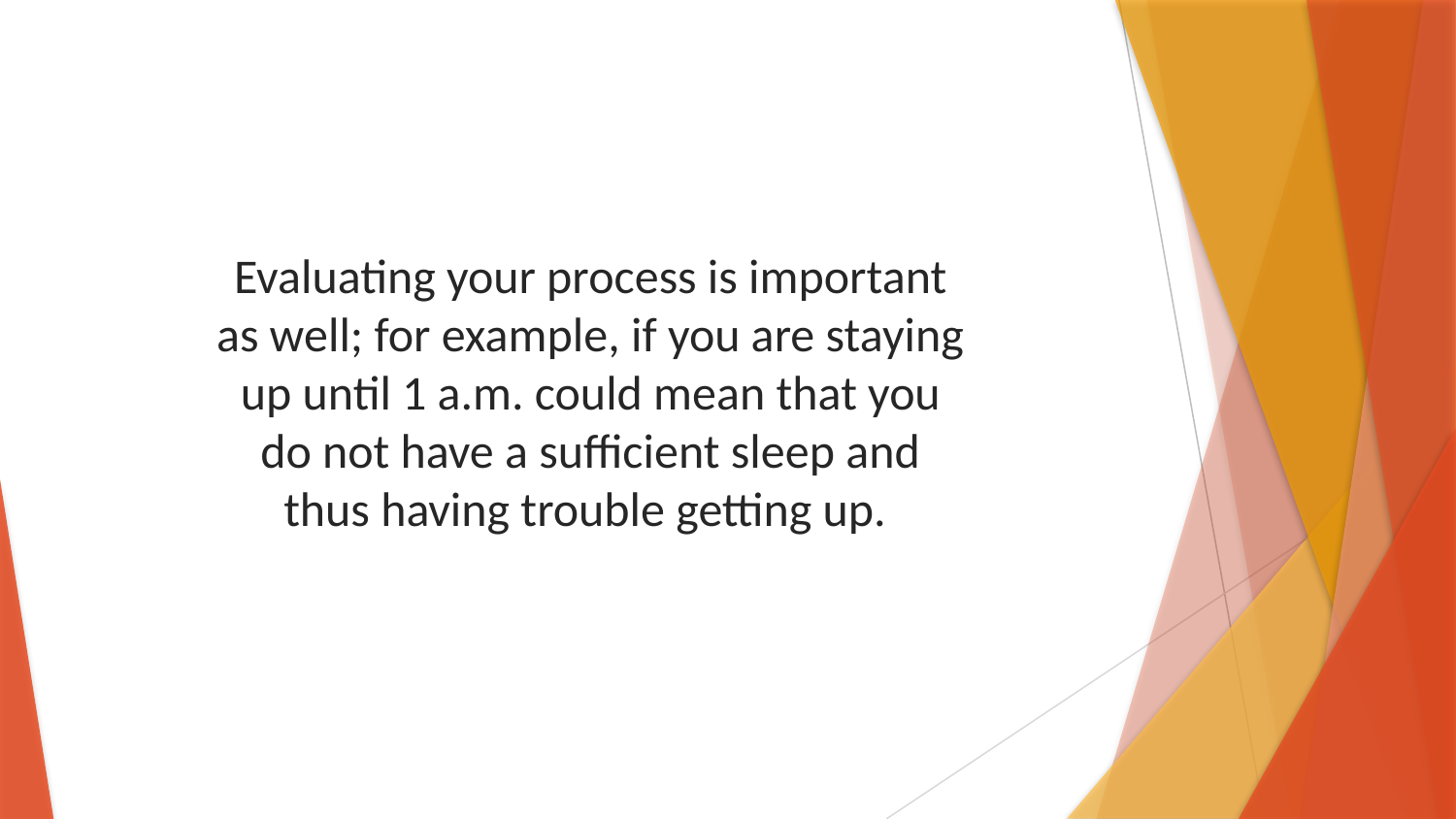

Evaluating your process is important as well; for example, if you are staying up until 1 a.m. could mean that you do not have a sufficient sleep and thus having trouble getting up.